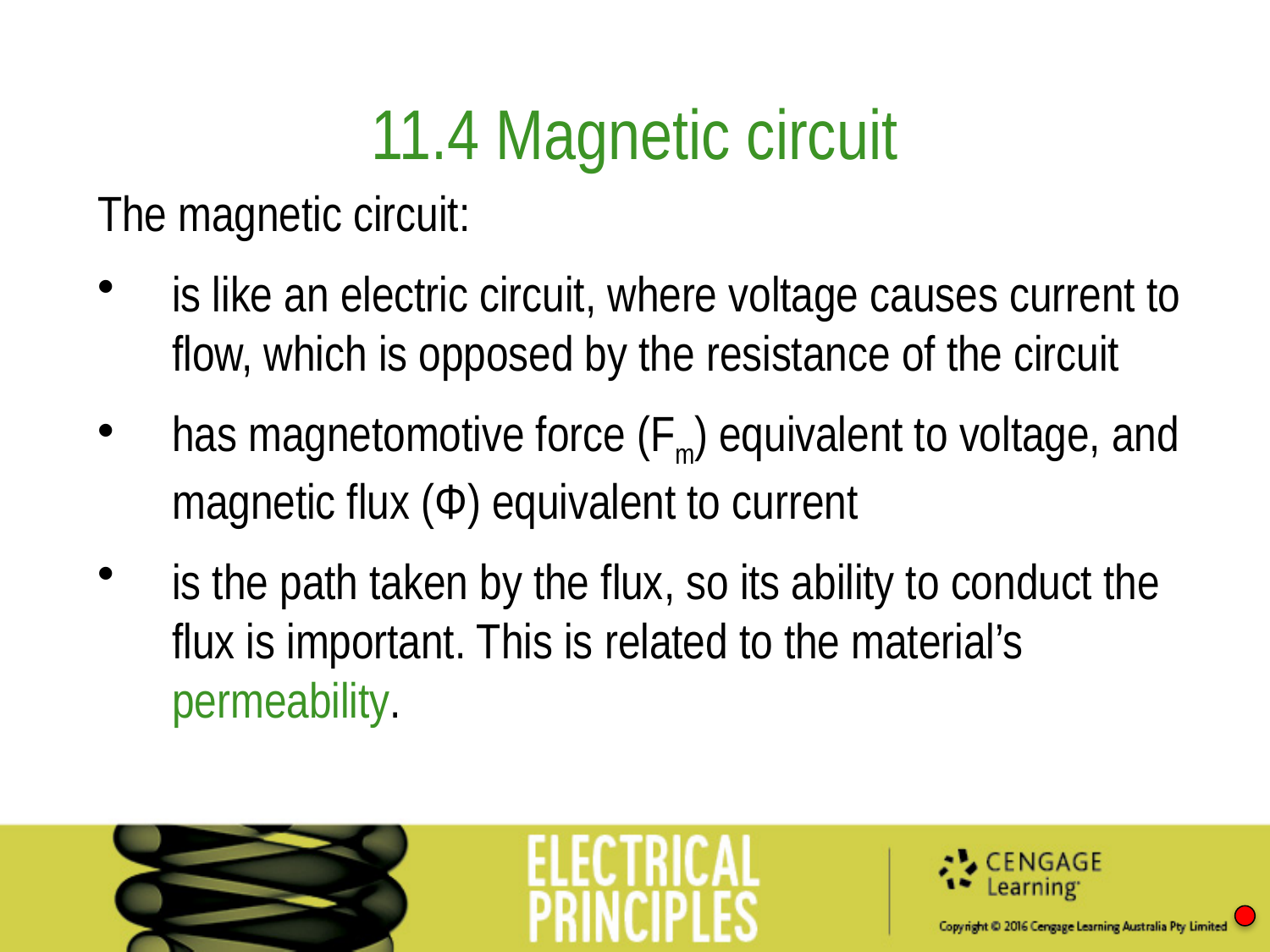

11.4 Magnetic circuit
The magnetic circuit:
is like an electric circuit, where voltage causes current to flow, which is opposed by the resistance of the circuit
has magnetomotive force (Fm) equivalent to voltage, and magnetic flux (Φ) equivalent to current
is the path taken by the flux, so its ability to conduct the flux is important. This is related to the material’s permeability.